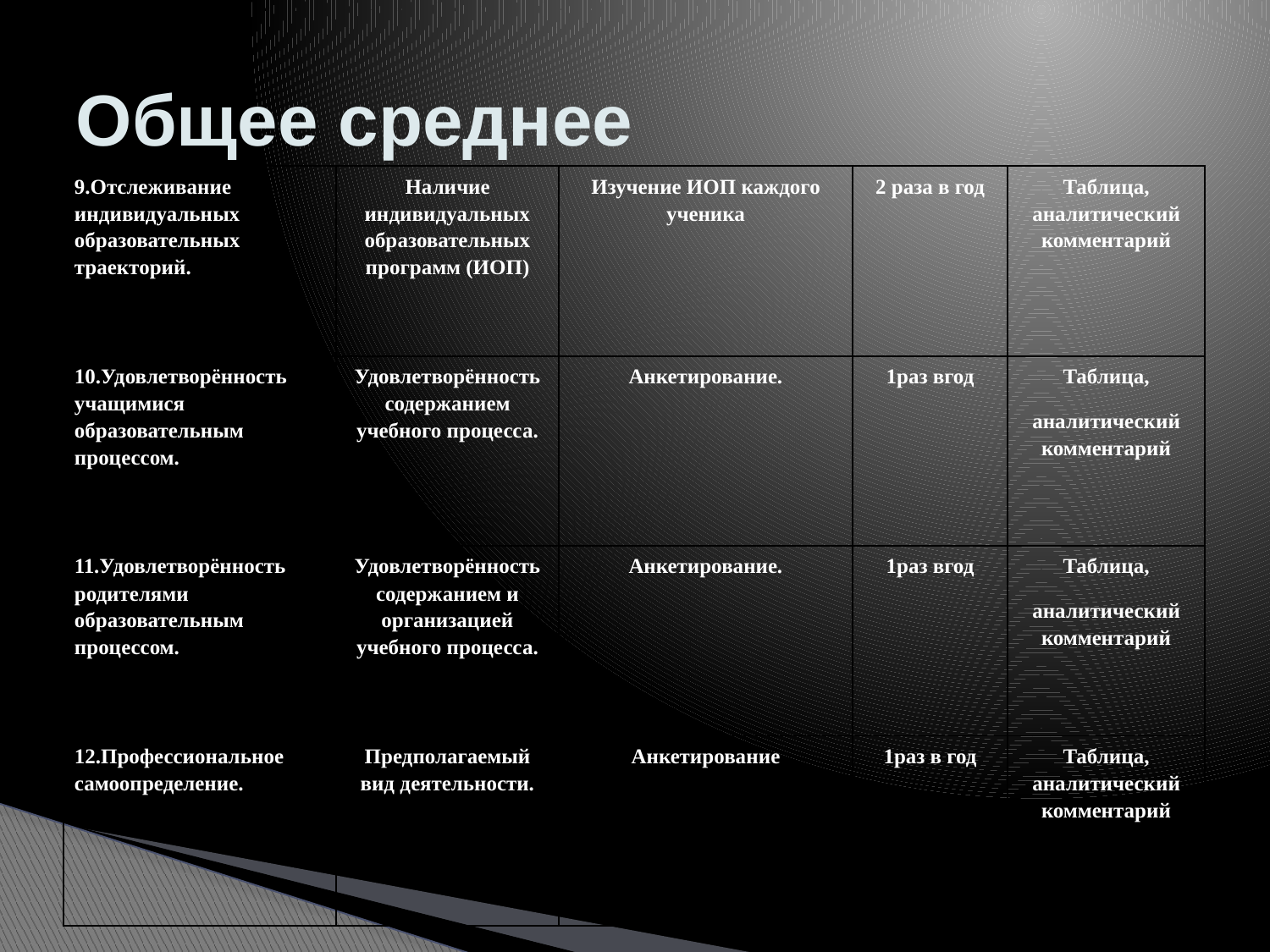

# Общее среднее
| 9.Отслеживание индивидуальных образовательных траекторий. | Наличие индивидуальных образовательных программ (ИОП) | Изучение ИОП каждого ученика | 2 раза в год | Таблица, аналитический комментарий |
| --- | --- | --- | --- | --- |
| 10.Удовлетворённость учащимися образовательным процессом. | Удовлетворённость содержанием учебного процесса. | Анкетирование. | 1раз вгод | Таблица, аналитический комментарий |
| 11.Удовлетворённость родителями образовательным процессом. | Удовлетворённость содержанием и организацией учебного процесса. | Анкетирование. | 1раз вгод | Таблица, аналитический комментарий |
| 12.Профессиональное самоопределение. | Предполагаемый вид деятельности. | Анкетирование | 1раз в год | Таблица, аналитический комментарий |